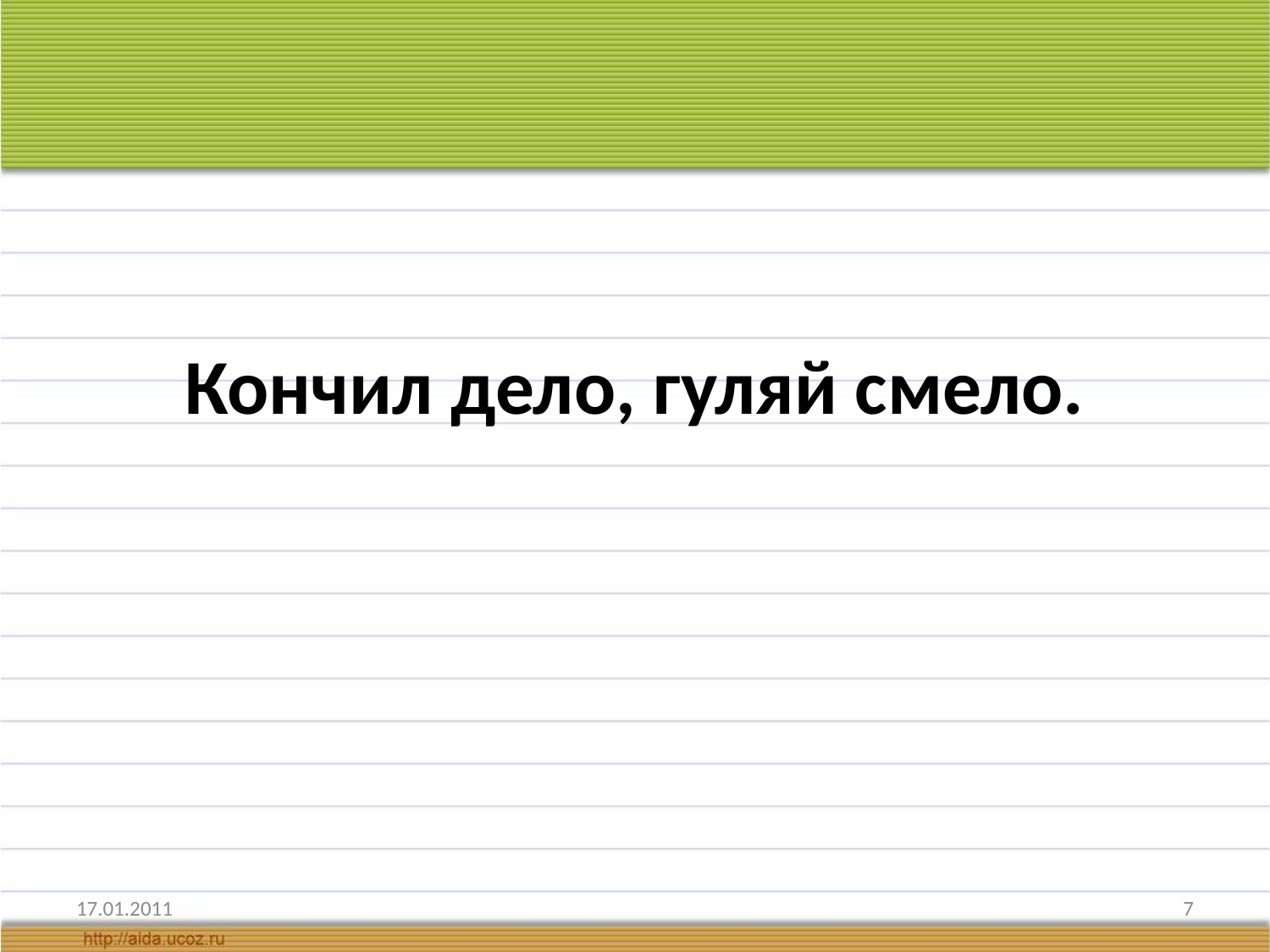

#

Кончил дело, гуляй смело.
17.01.2011
7